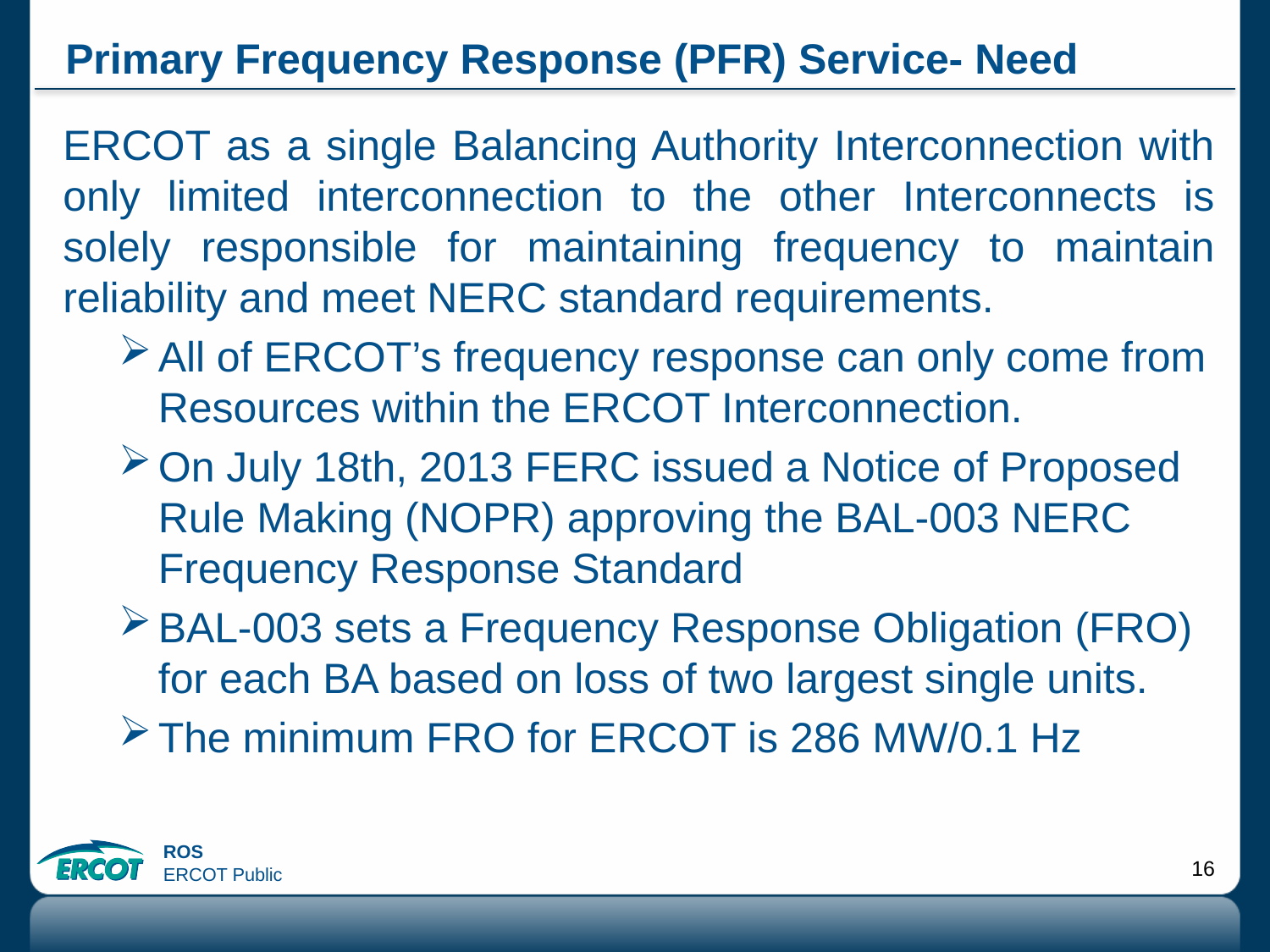

# Primary Frequency Response (PFR) Service- Need
ERCOT as a single Balancing Authority Interconnection with only limited interconnection to the other Interconnects is solely responsible for maintaining frequency to maintain reliability and meet NERC standard requirements.
All of ERCOT’s frequency response can only come from Resources within the ERCOT Interconnection.
On July 18th, 2013 FERC issued a Notice of Proposed Rule Making (NOPR) approving the BAL-003 NERC Frequency Response Standard
BAL-003 sets a Frequency Response Obligation (FRO) for each BA based on loss of two largest single units.
The minimum FRO for ERCOT is 286 MW/0.1 Hz